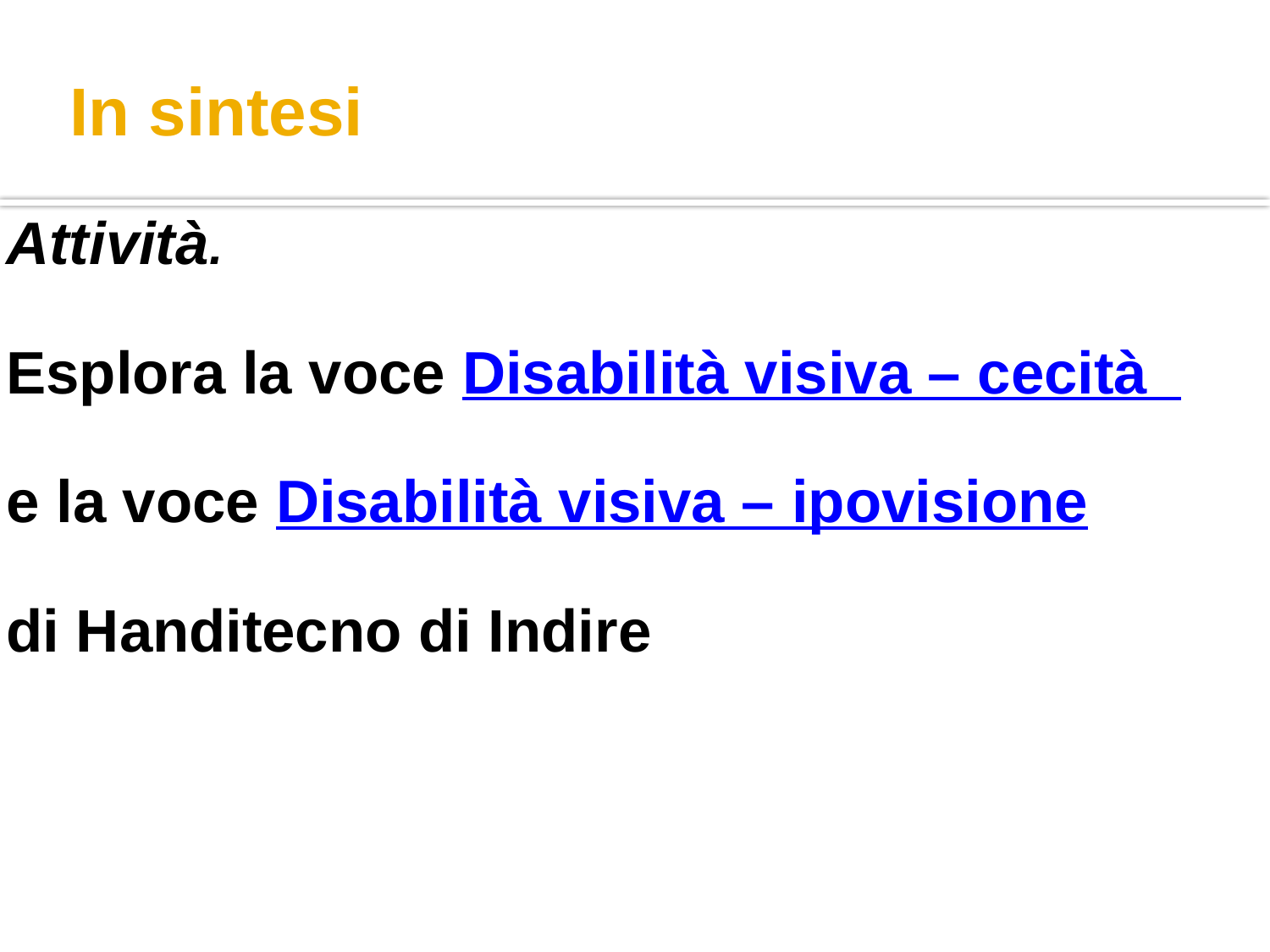

# In sintesi
Attività.

Esplora la voce Disabilità visiva – cecità

e la voce Disabilità visiva – ipovisione

di Handitecno di Indire